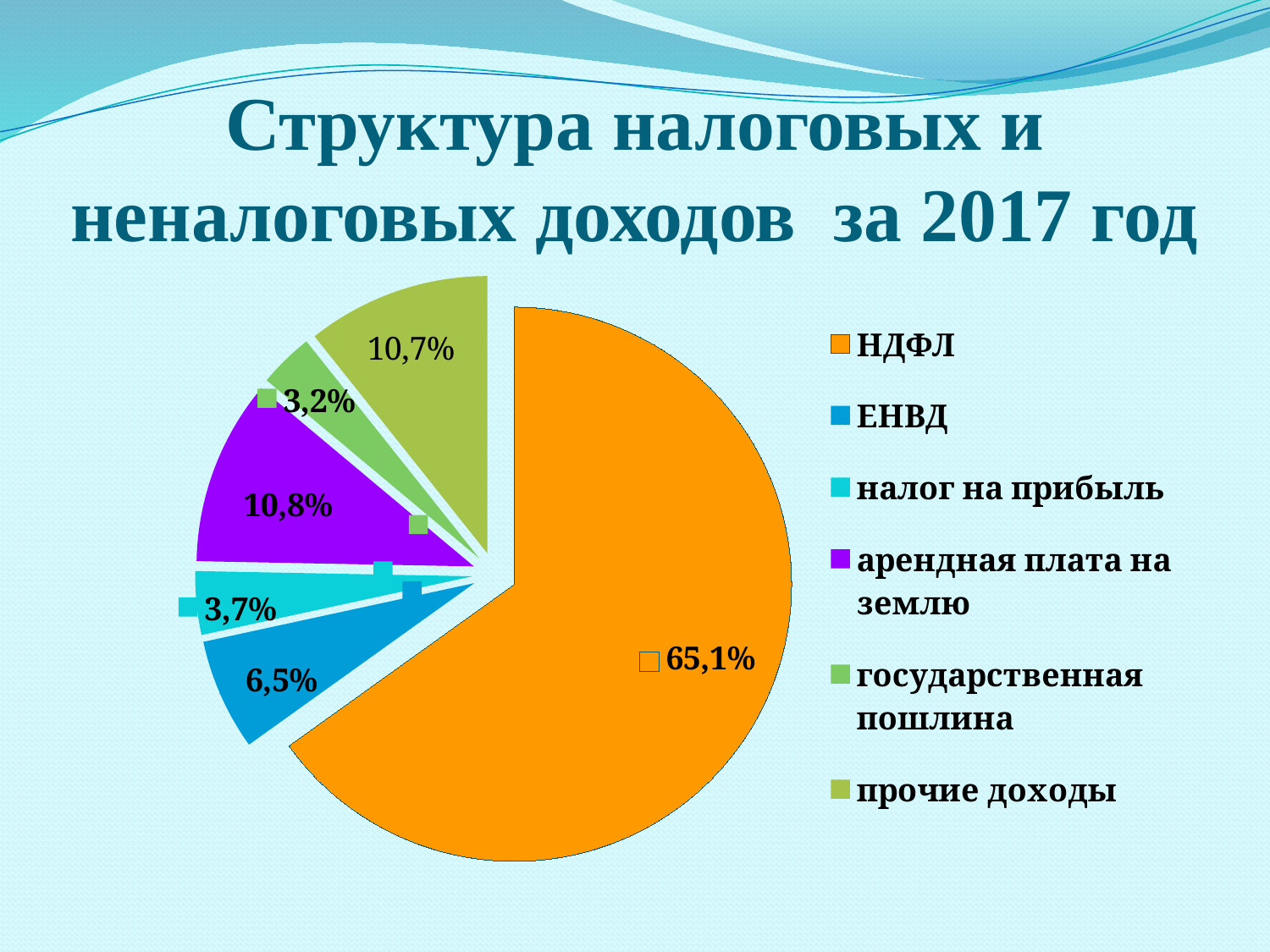

# Структура налоговых и неналоговых доходов  за 2017 год

### Chart

| Category | Столбец1 |
|---|---|
| НДФЛ | 65.1 |
| ЕНВД | 6.5 |
| налог на прибыль | 3.7 |
| арендная плата на землю | 10.8 |
| государственная пошлина | 3.2 |
| прочие доходы | 10.7 |